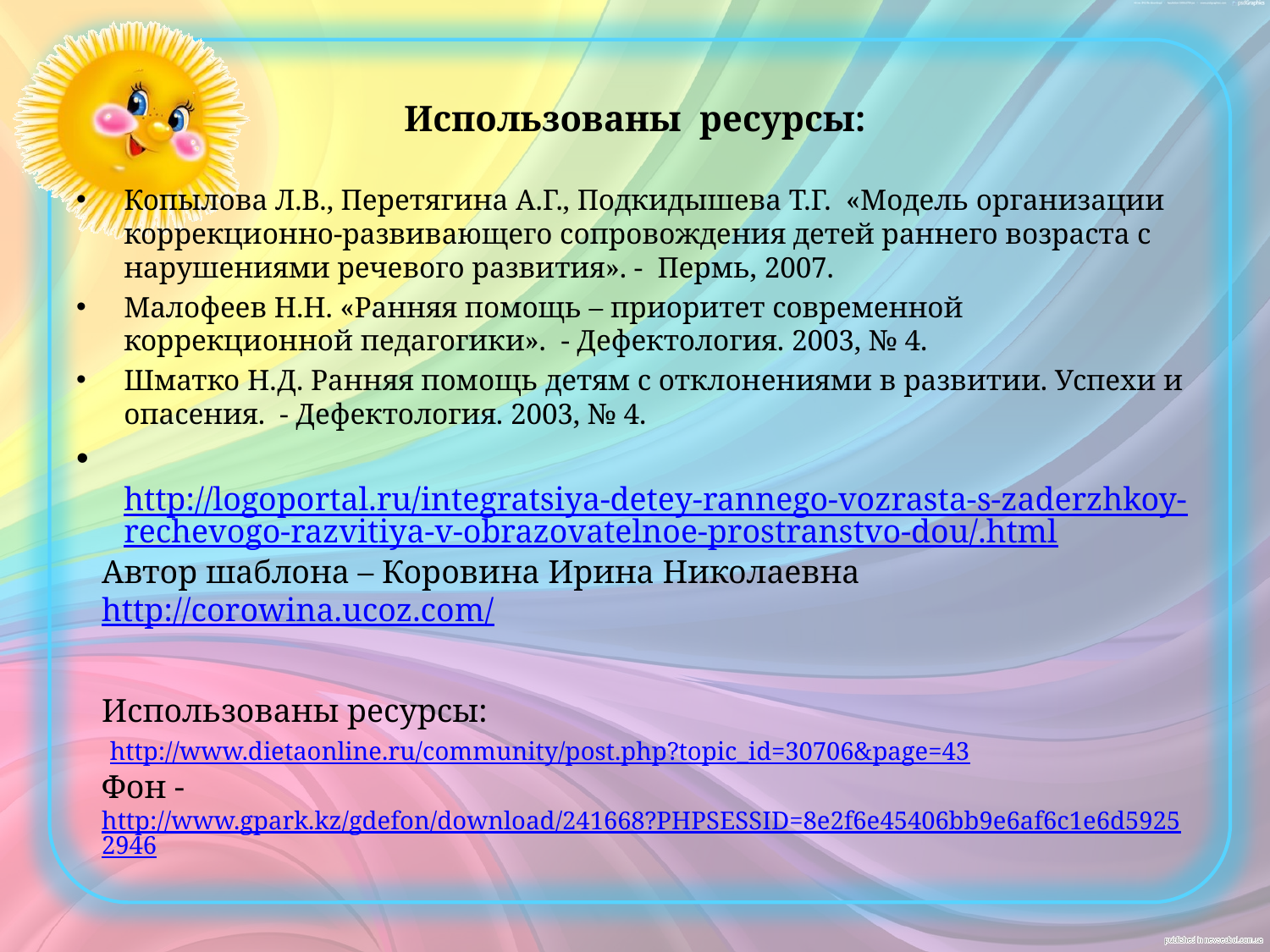

# Использованы  ресурсы:
Копылова Л.В., Перетягина А.Г., Подкидышева Т.Г.  «Модель организации коррекционно-развивающего сопровождения детей раннего возраста с нарушениями речевого развития». -  Пермь, 2007.
Малофеев Н.Н. «Ранняя помощь – приоритет современной коррекционной педагогики».  - Дефектология. 2003, № 4.
Шматко Н.Д. Ранняя помощь детям с отклонениями в развитии. Успехи и опасения.  - Дефектология. 2003, № 4.
 http://logoportal.ru/integratsiya-detey-rannego-vozrasta-s-zaderzhkoy-rechevogo-razvitiya-v-obrazovatelnoe-prostranstvo-dou/.html

Автор шаблона – Коровина Ирина Николаевна
http://corowina.ucoz.com/

Использованы ресурсы:
 http://www.dietaonline.ru/community/post.php?topic_id=30706&page=43
Фон - http://www.gpark.kz/gdefon/download/241668?PHPSESSID=8e2f6e45406bb9e6af6c1e6d59252946